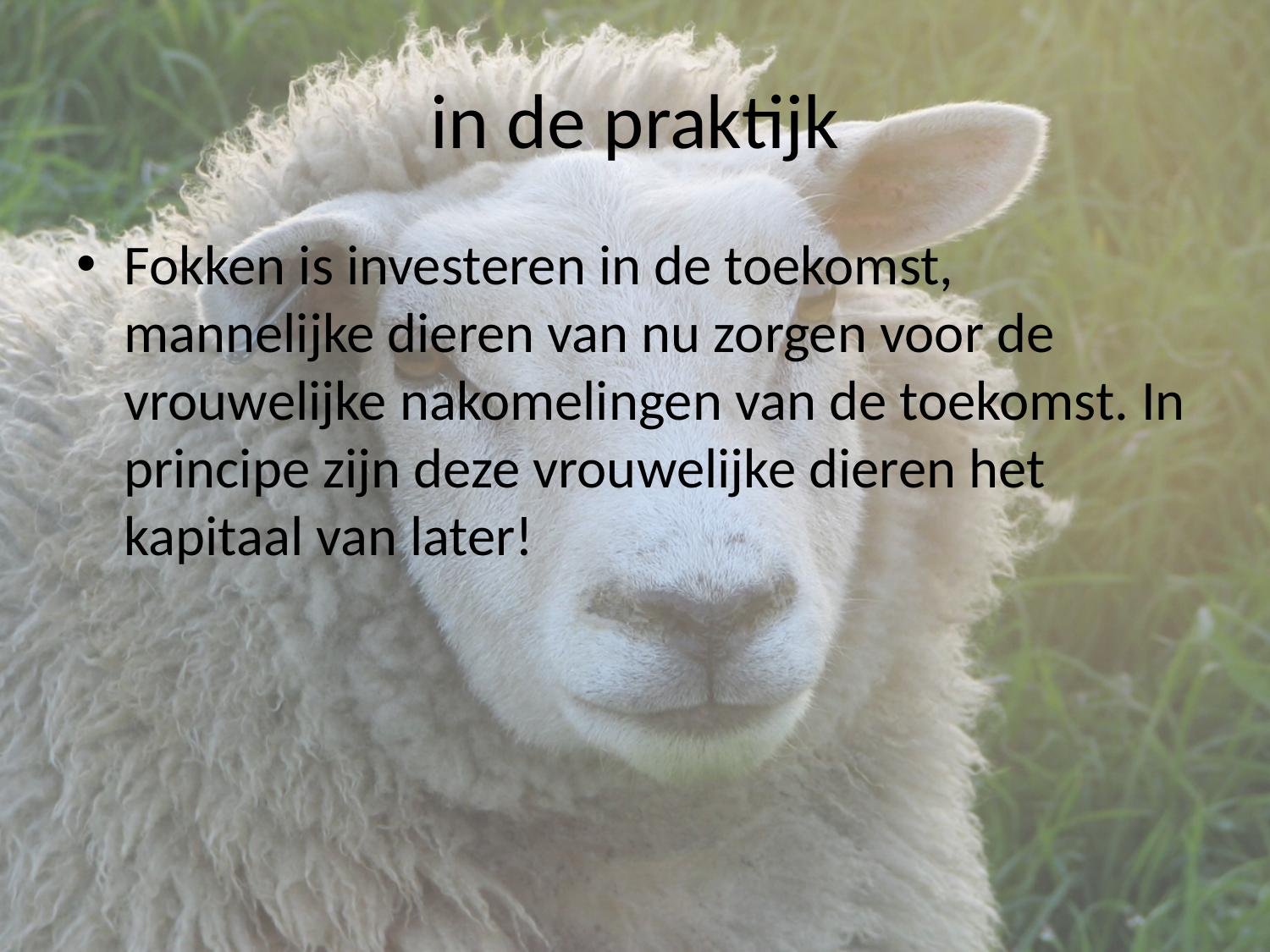

# in de praktijk
Fokken is investeren in de toekomst, mannelijke dieren van nu zorgen voor de vrouwelijke nakomelingen van de toekomst. In principe zijn deze vrouwelijke dieren het kapitaal van later!